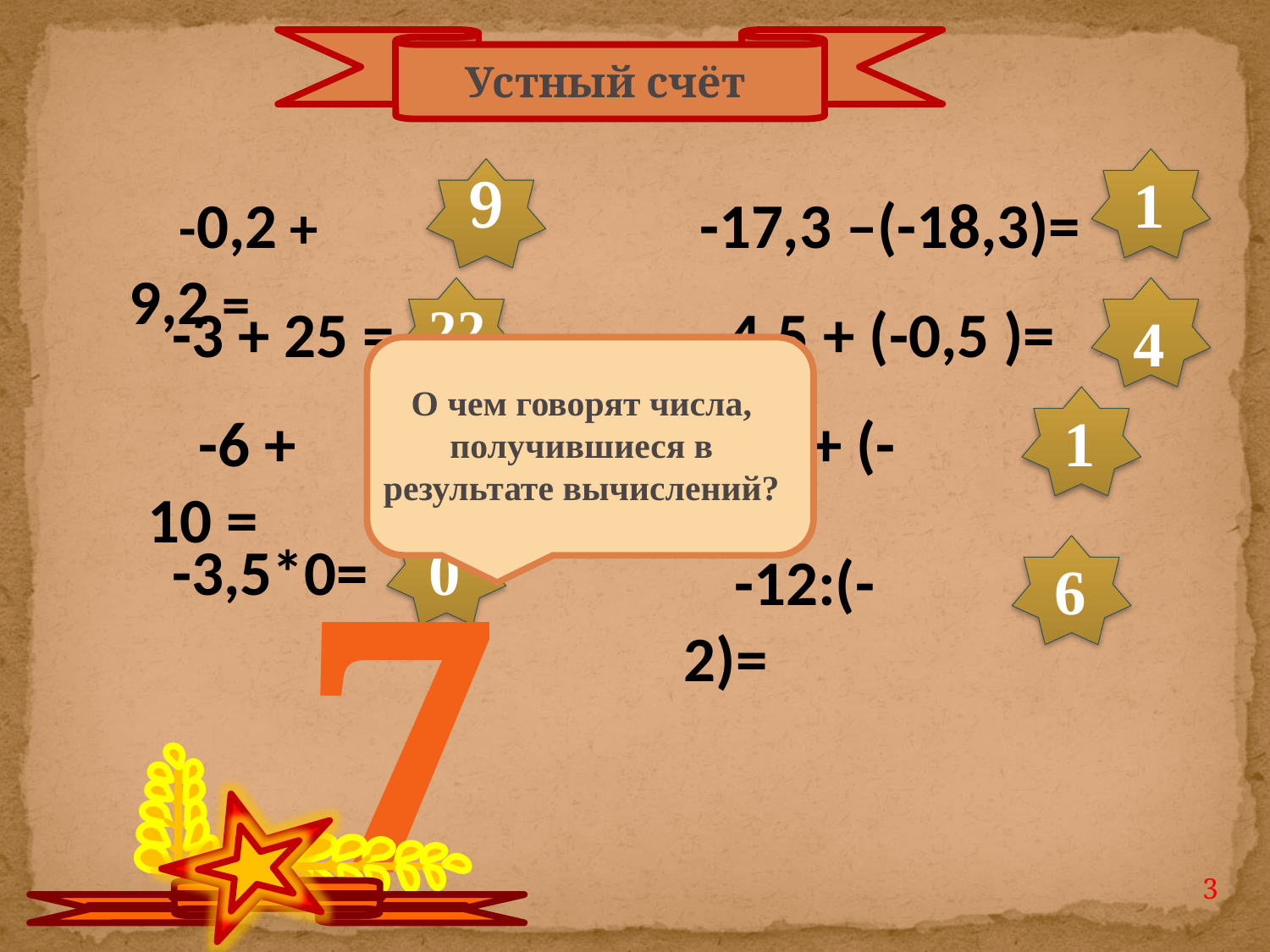

Устный счёт

1

9
-0,2 + 9,2 =
-17,3 –(-18,3)=

22

4
-3 + 25 =
4,5 + (-0,5 )=

О чем говорят числа, получившиеся в результате вычислений?

1
-6 + 10 =

4
8 + (-7) =
70

0
-3,5*0=
-12:(-2)=

6
3